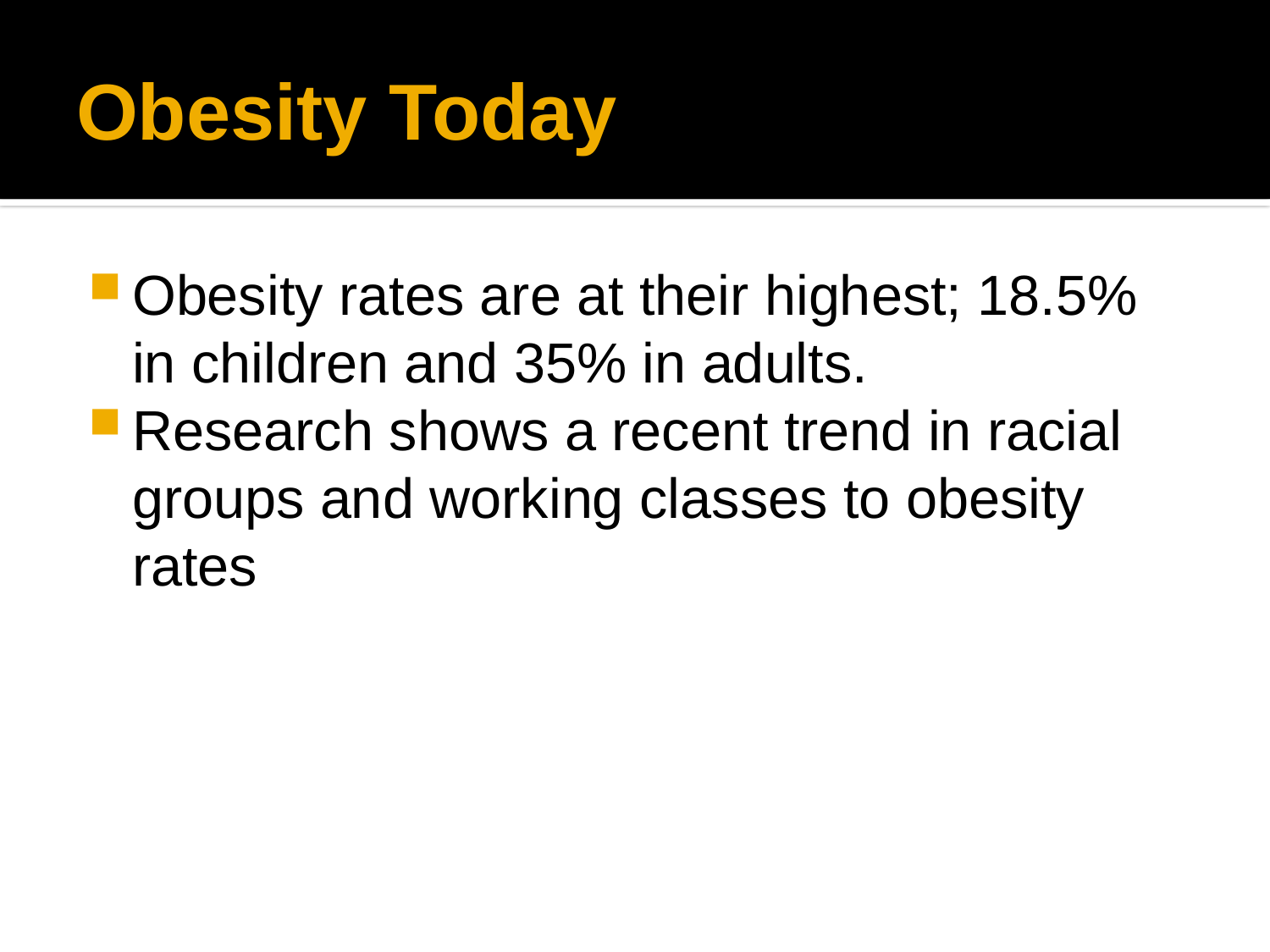

# Obesity Today
Obesity rates are at their highest; 18.5% in children and 35% in adults.
Research shows a recent trend in racial groups and working classes to obesity rates